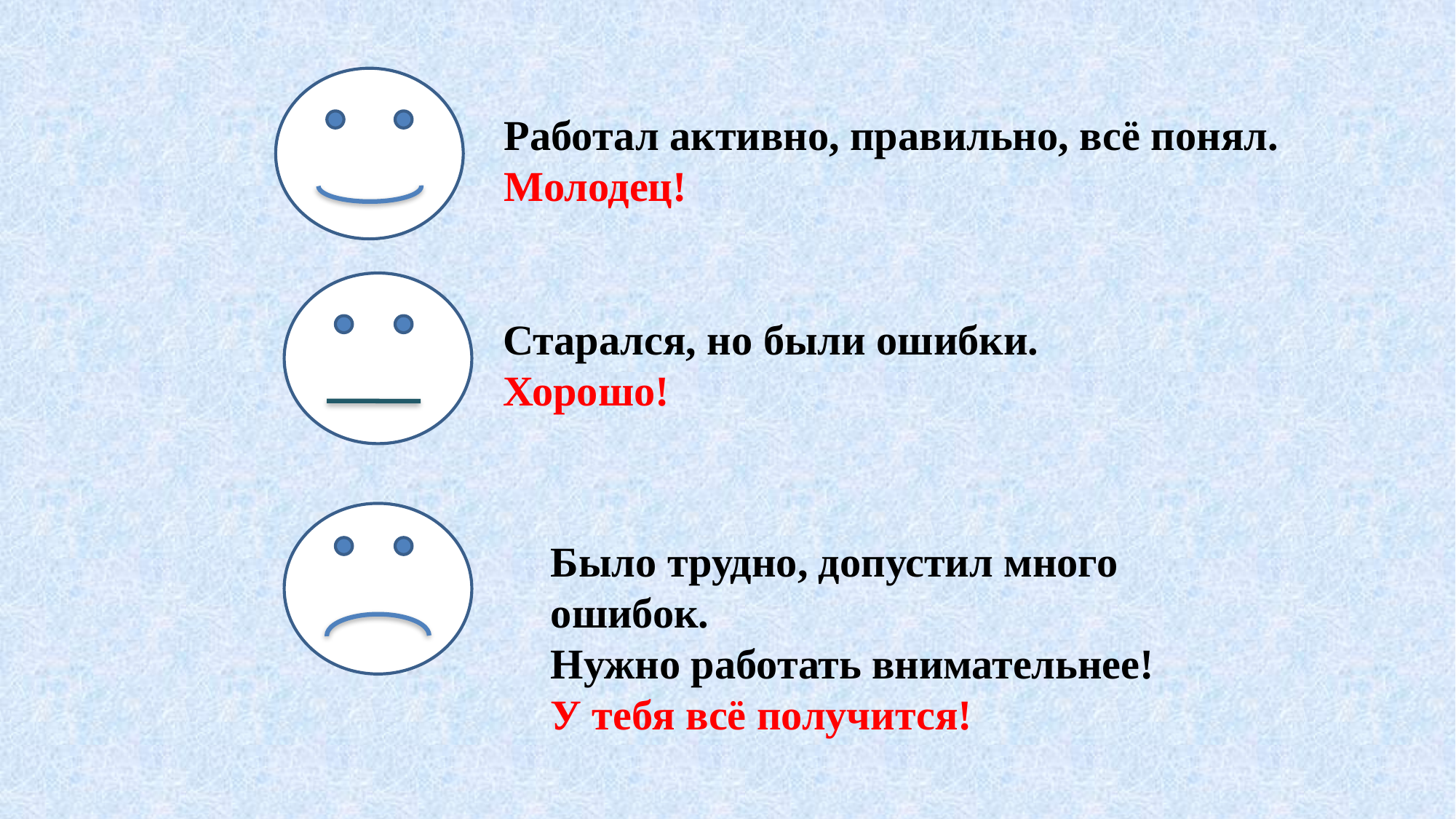

Работал активно, правильно, всё понял.
Молодец!

Старался, но были ошибки.
Хорошо!

Было трудно, допустил много ошибок.
Нужно работать внимательнее!
У тебя всё получится!